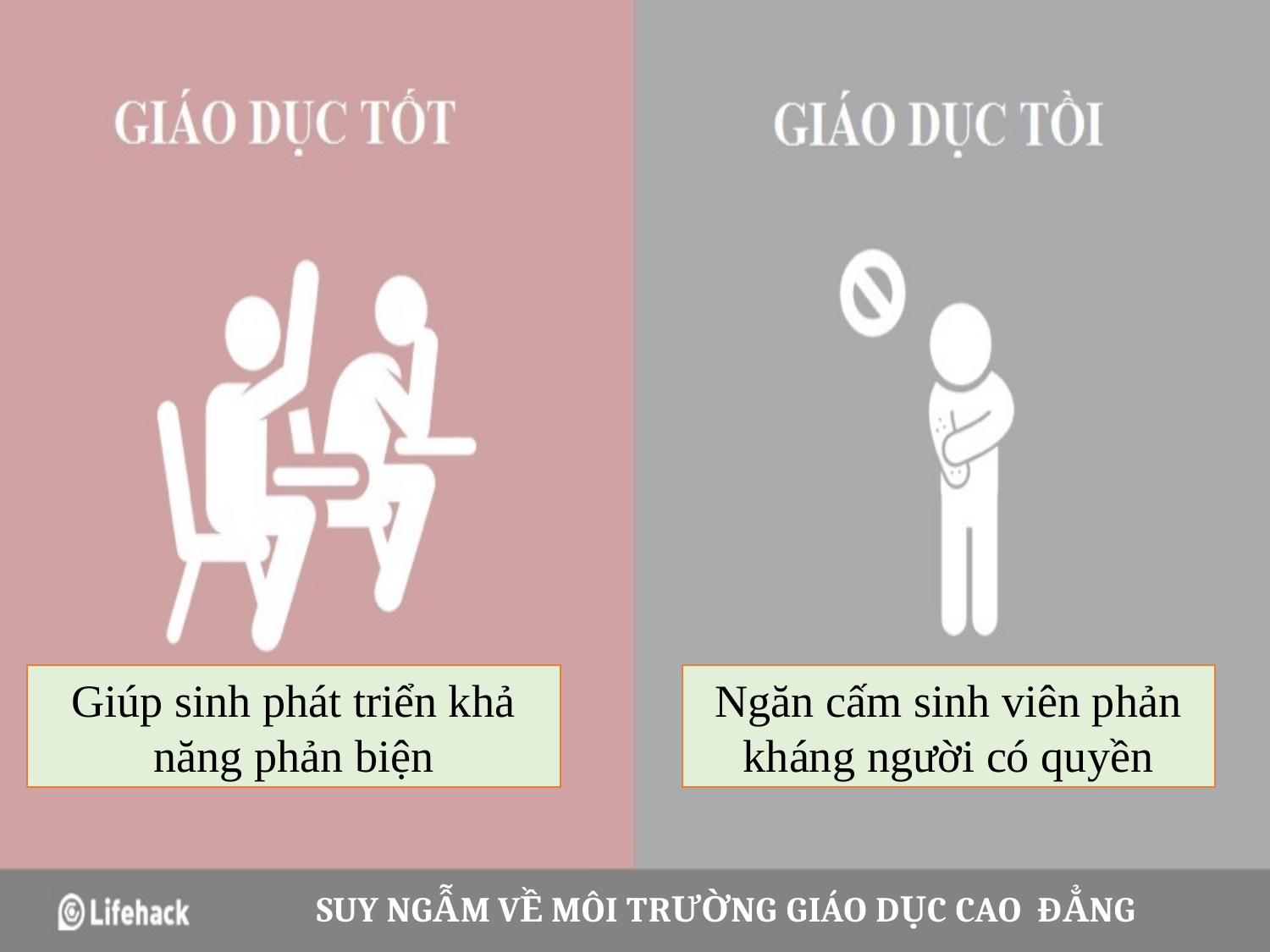

Giúp sinh phát triển khả năng phản biện
Ngăn cấm sinh viên phản kháng người có quyền
SUY NGẪM VỀ MÔI TRƯỜNG GIÁO DỤC CAO  ĐẲNG